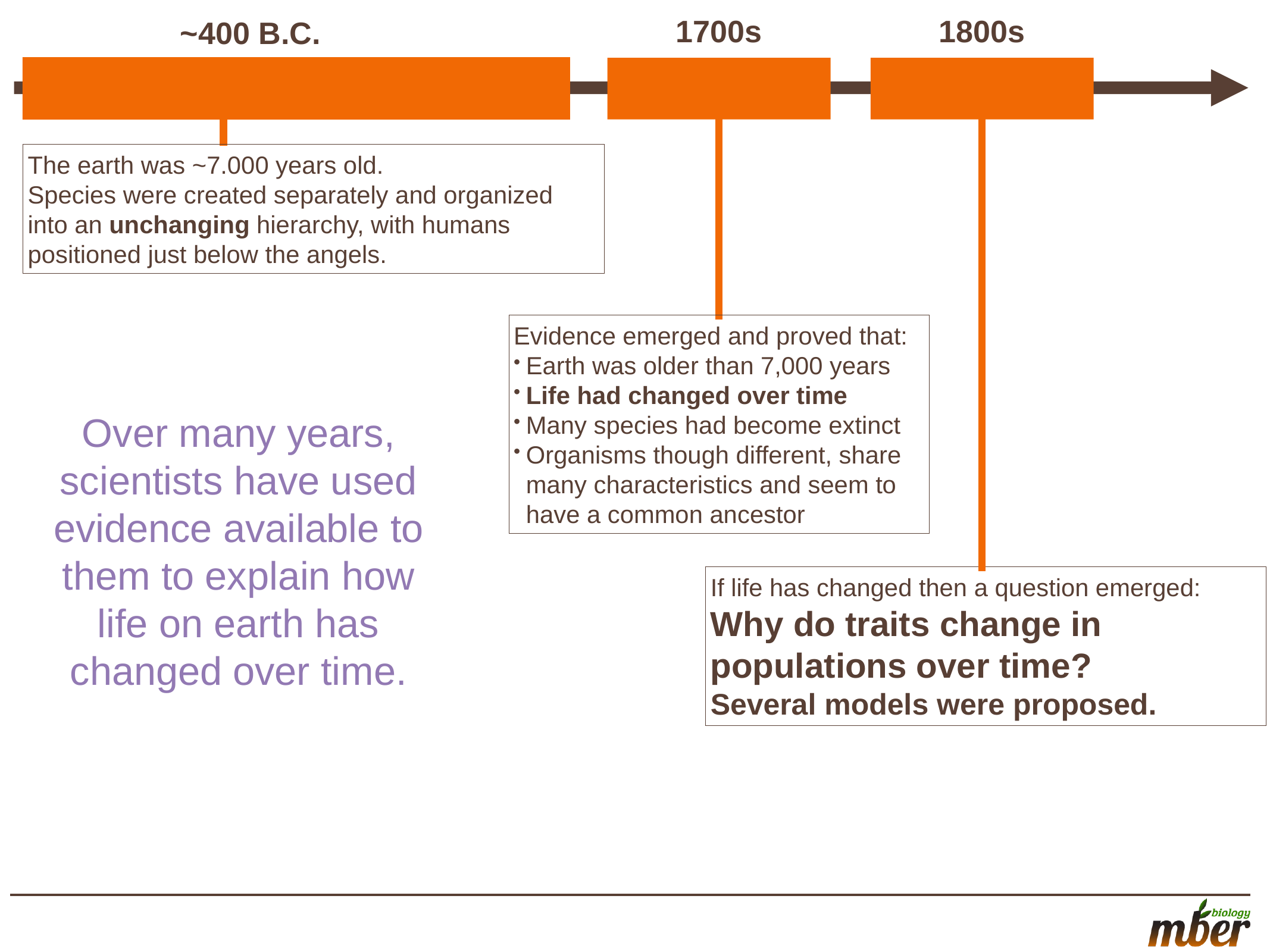

1700s
1800s
~400 B.C.

The earth was ~7.000 years old.
Species were created separately and organized into an unchanging hierarchy, with humans positioned just below the angels.
Evidence emerged and proved that:
Earth was older than 7,000 years
Life had changed over time
Many species had become extinct
Organisms though different, share many characteristics and seem to have a common ancestor
Over many years, scientists have used evidence available to them to explain how life on earth has changed over time.
If life has changed then a question emerged:
Why do traits change in populations over time?
Several models were proposed.